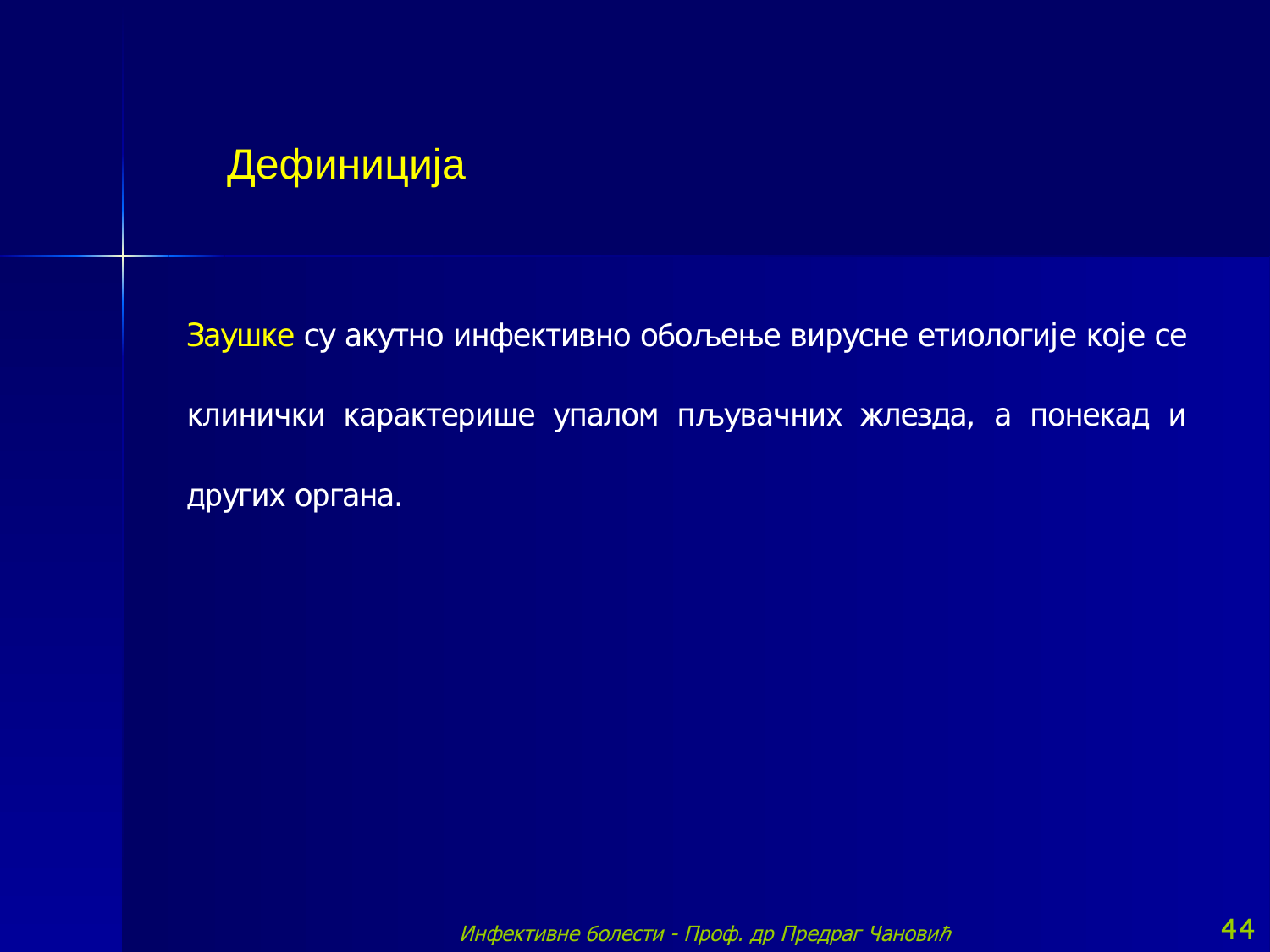

Дефиниција
Заушке су акутно инфективно обољење вирусне етиологије које се клинички карактерише упалом пљувачних жлезда, а понекад и других органа.
Инфективне болести - Проф. др Предраг Чановић
44